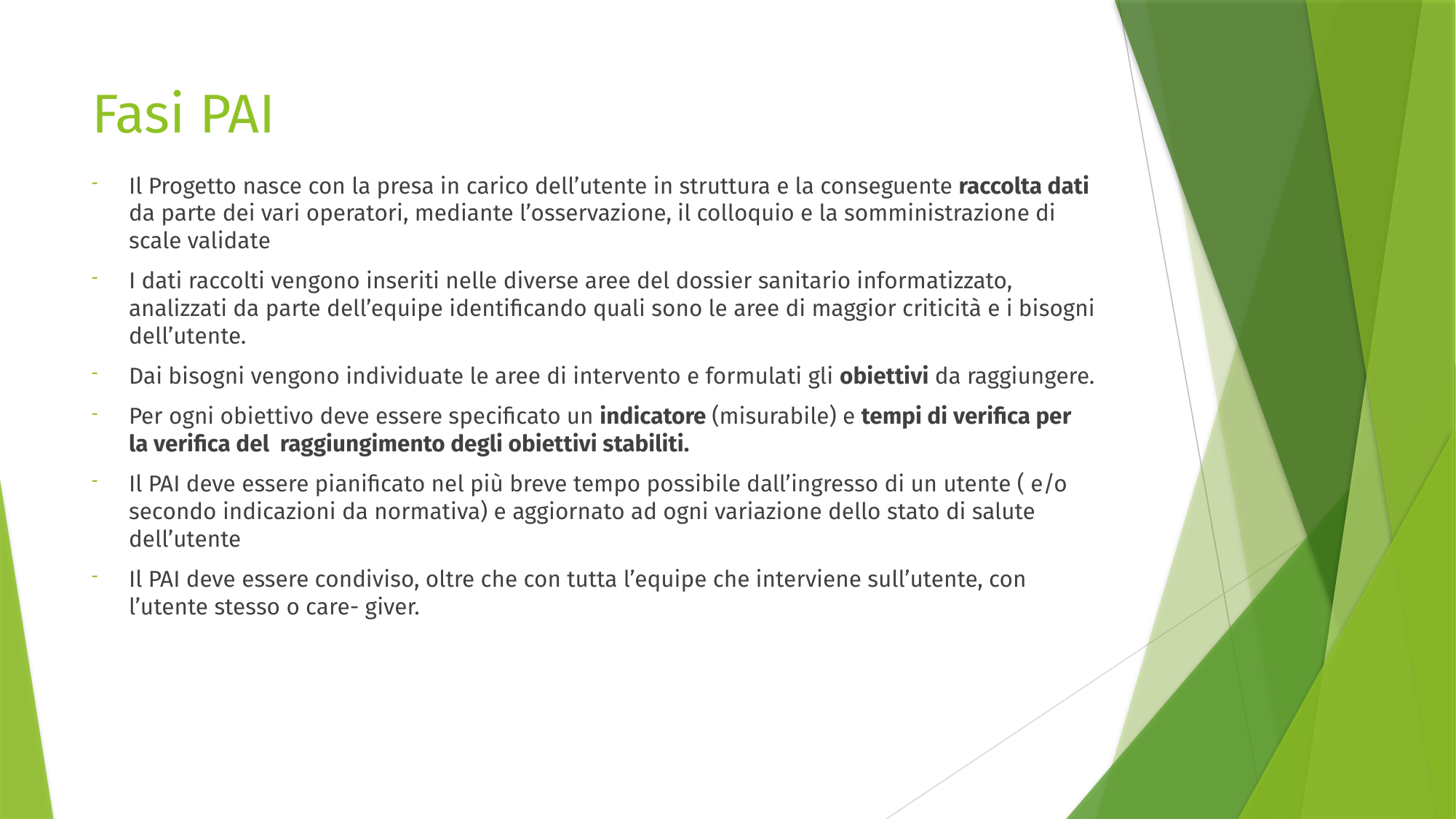

# Fasi PAI
Il Progetto nasce con la presa in carico dell’utente in struttura e la conseguente raccolta dati da parte dei vari operatori, mediante l’osservazione, il colloquio e la somministrazione di scale validate
I dati raccolti vengono inseriti nelle diverse aree del dossier sanitario informatizzato, analizzati da parte dell’equipe identificando quali sono le aree di maggior criticità e i bisogni dell’utente.
Dai bisogni vengono individuate le aree di intervento e formulati gli obiettivi da raggiungere.
Per ogni obiettivo deve essere specificato un indicatore (misurabile) e tempi di verifica per la verifica del  raggiungimento degli obiettivi stabiliti.
Il PAI deve essere pianificato nel più breve tempo possibile dall’ingresso di un utente ( e/o secondo indicazioni da normativa) e aggiornato ad ogni variazione dello stato di salute dell’utente
Il PAI deve essere condiviso, oltre che con tutta l’equipe che interviene sull’utente, con l’utente stesso o care- giver.